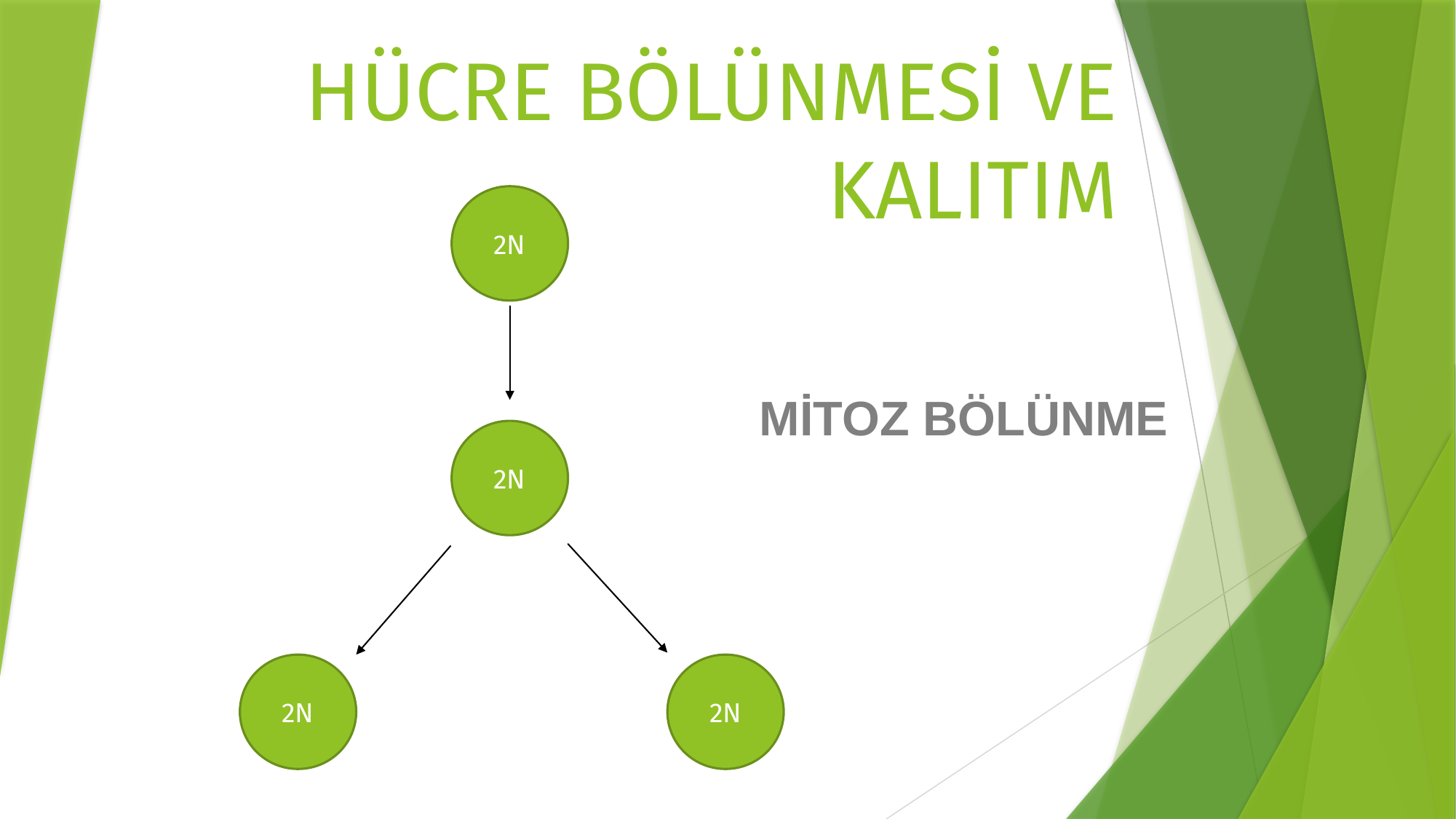

# HÜCRE BÖLÜNMESİ VE KALITIM
2N
MİTOZ BÖLÜNME

2N
2N
2N